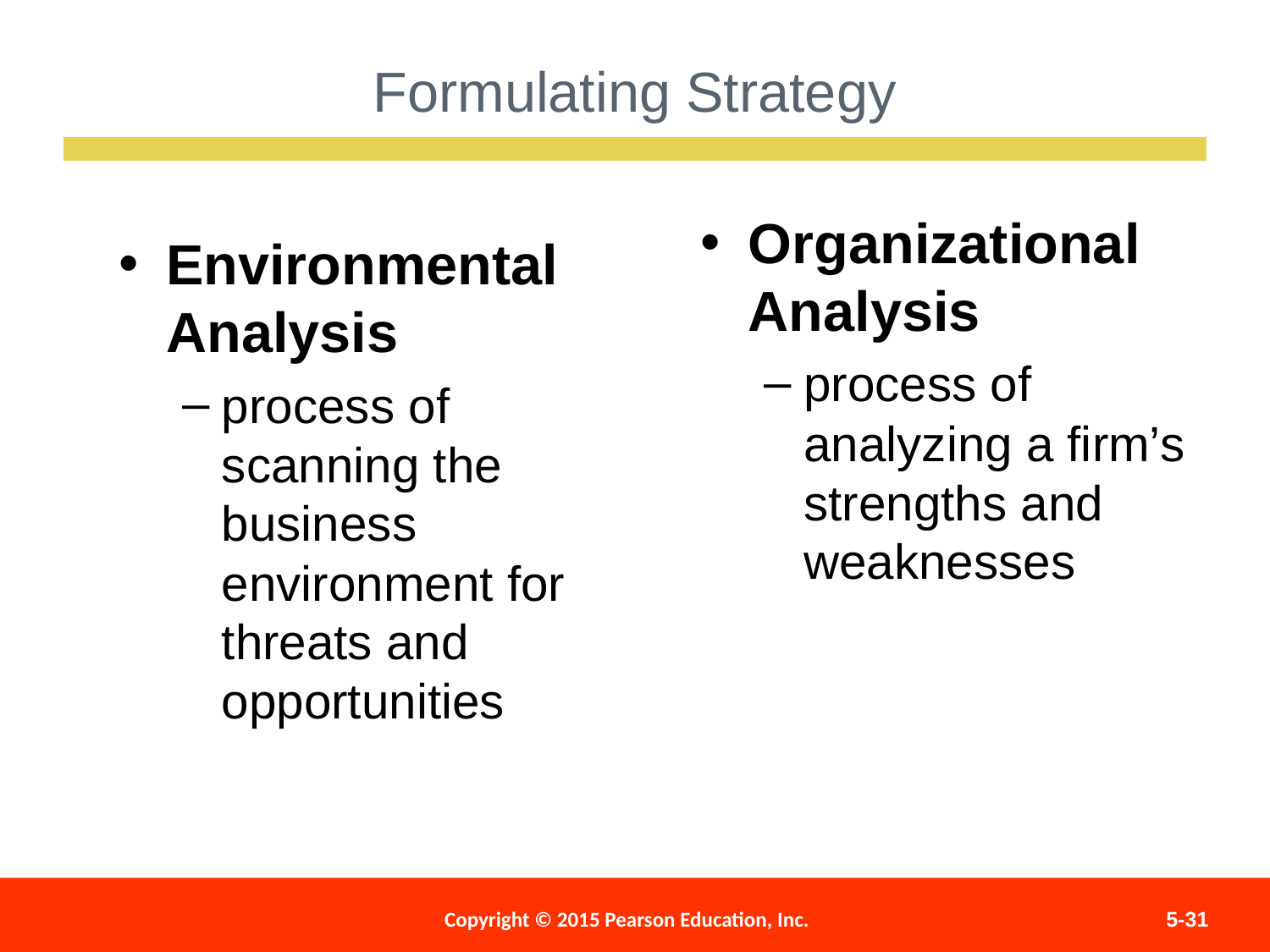

Formulating Strategy
Organizational Analysis
process of analyzing a firm’s strengths and weaknesses

Environmental Analysis
process of scanning the business environment for threats and opportunities